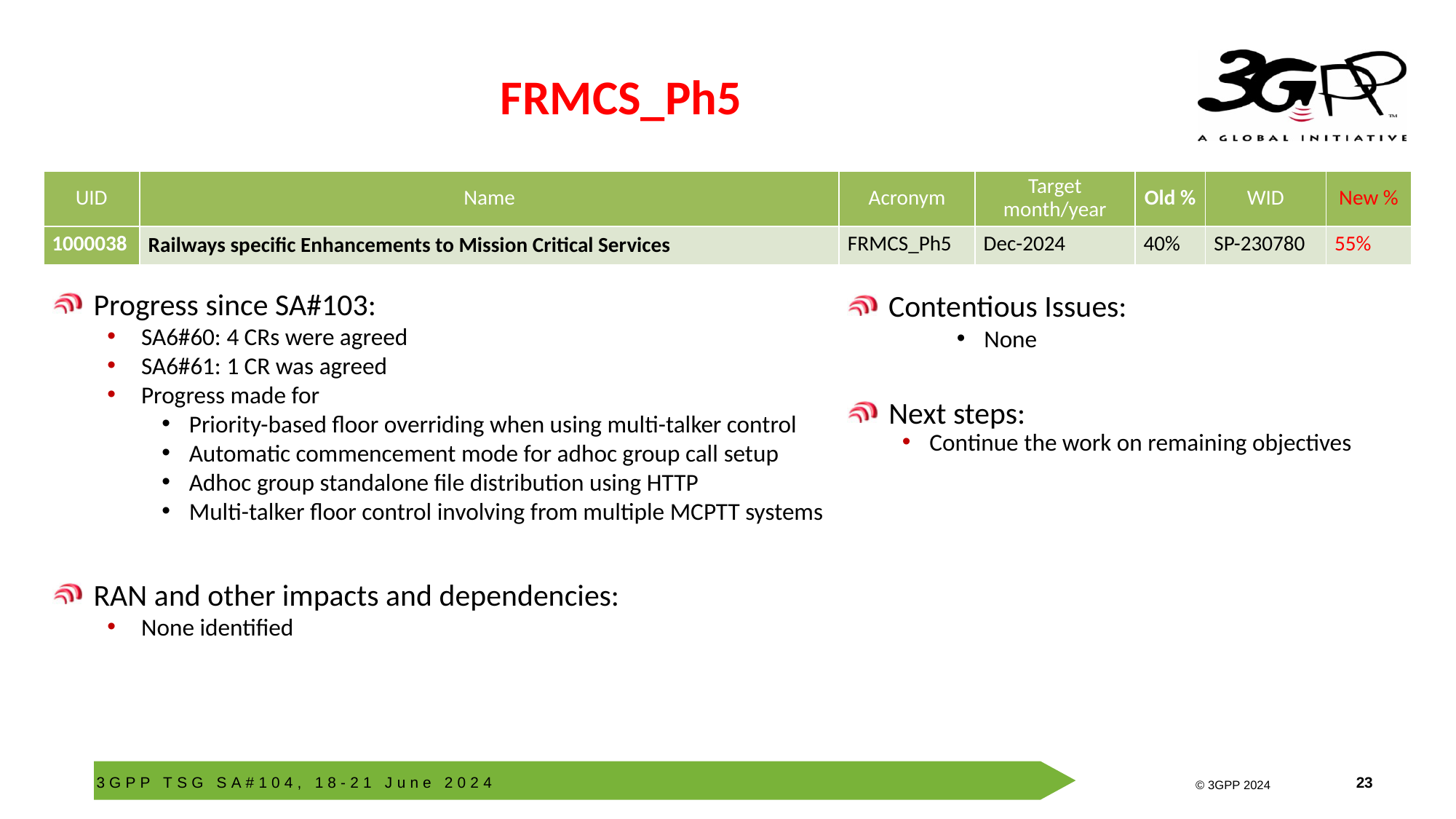

# FRMCS_Ph5
| UID | Name | Acronym | Target month/year | Old % | WID | New % |
| --- | --- | --- | --- | --- | --- | --- |
| 1000038 | Railways specific Enhancements to Mission Critical Services | FRMCS\_Ph5 | Dec-2024 | 40% | SP-230780 | 55% |
Progress since SA#103:
SA6#60: 4 CRs were agreed
SA6#61: 1 CR was agreed
Progress made for
Priority-based floor overriding when using multi-talker control
Automatic commencement mode for adhoc group call setup
Adhoc group standalone file distribution using HTTP
Multi-talker floor control involving from multiple MCPTT systems

RAN and other impacts and dependencies:
None identified

Contentious Issues:
None

Next steps:
Continue the work on remaining objectives